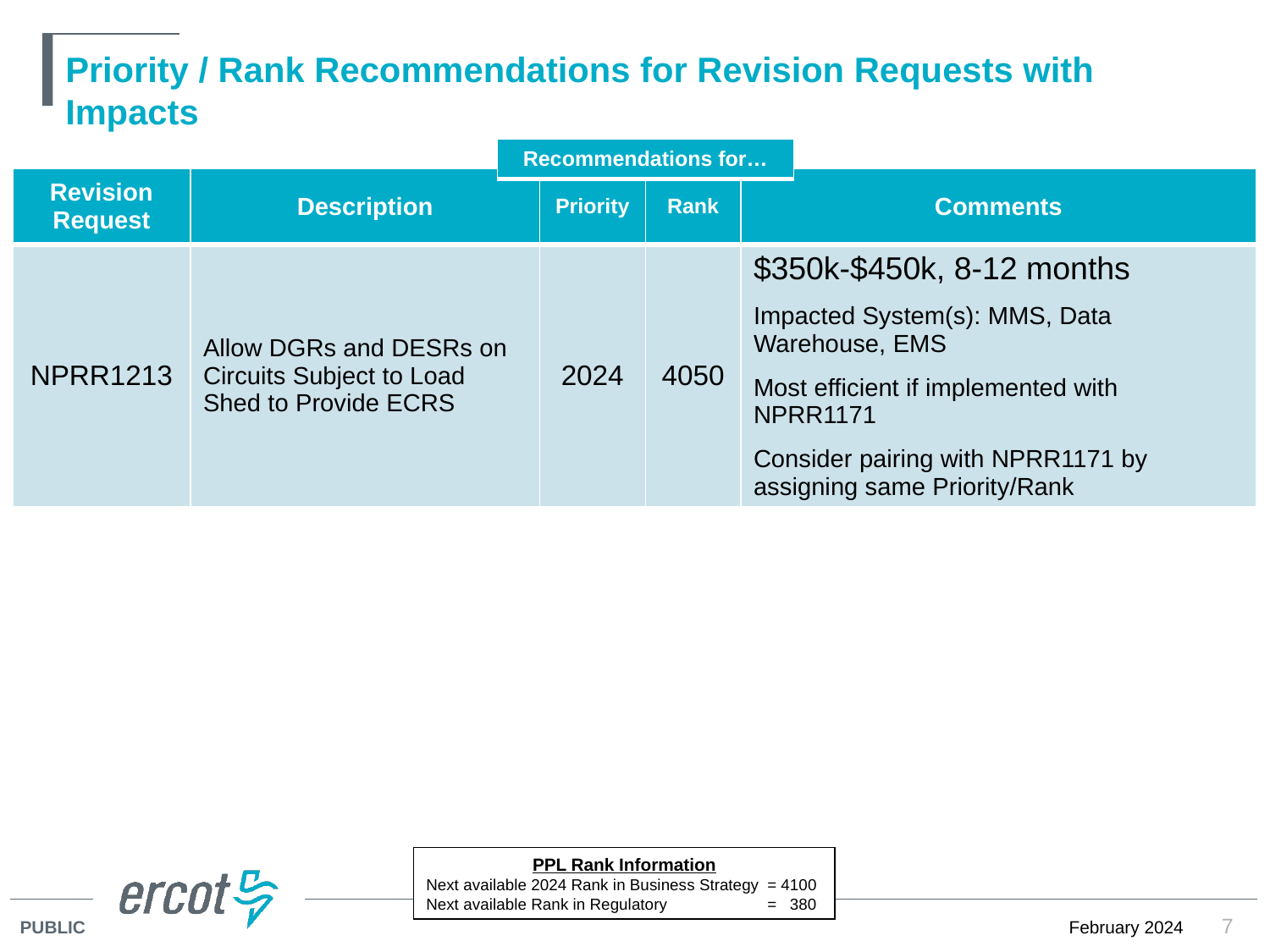

# Priority / Rank Recommendations for Revision Requests with Impacts
| Recommendations for… |
| --- |
| Revision Request | Description | Priority | Rank | Comments |
| --- | --- | --- | --- | --- |
| NPRR1213 | Allow DGRs and DESRs on Circuits Subject to Load Shed to Provide ECRS | 2024 | 4050 | $350k-$450k, 8-12 months Impacted System(s): MMS, Data Warehouse, EMS Most efficient if implemented with NPRR1171 Consider pairing with NPRR1171 by assigning same Priority/Rank |
PPL Rank Information
Next available 2024 Rank in Business Strategy 	= 4100
Next available Rank in Regulatory	=   380
7